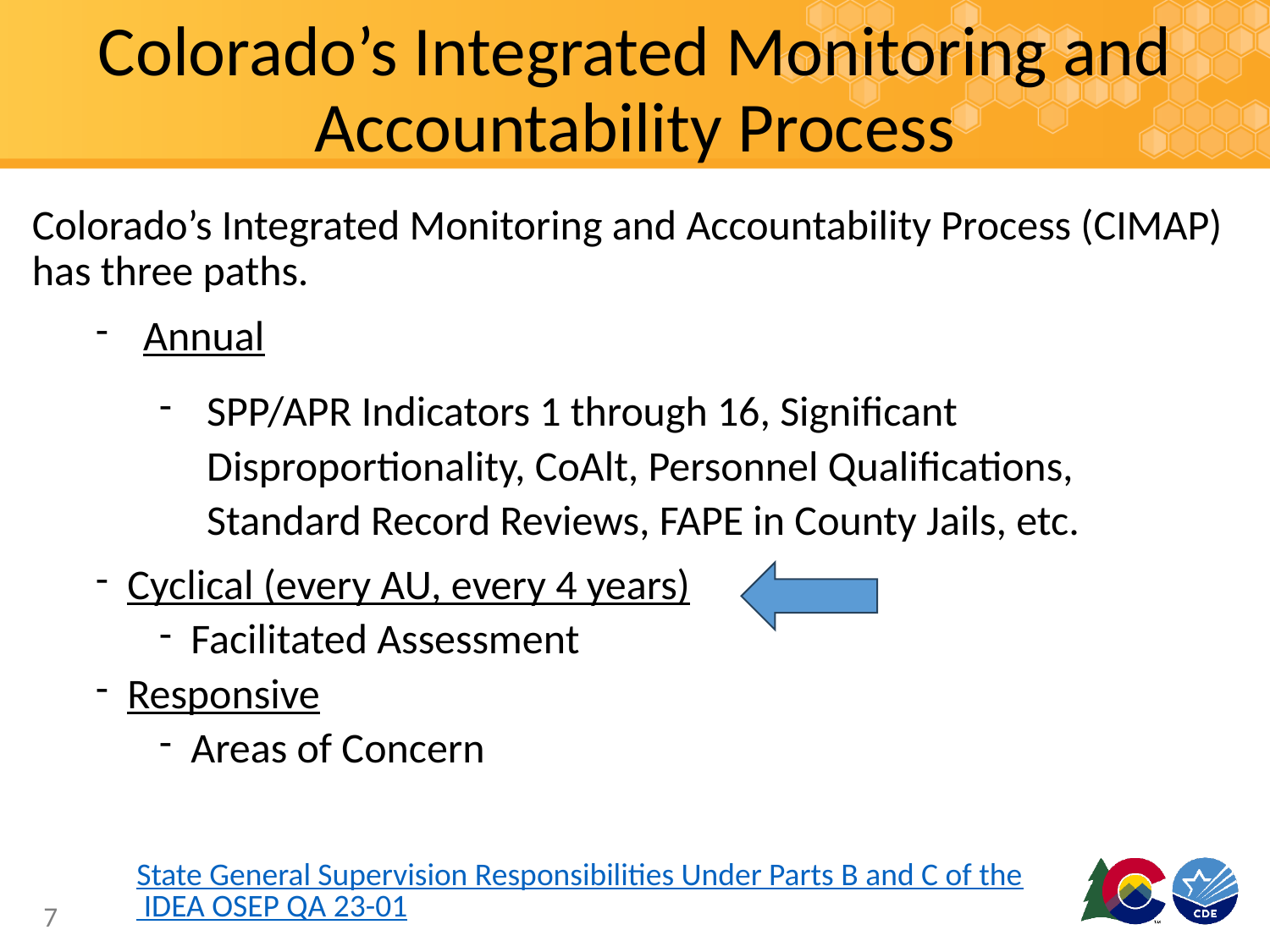

# Colorado’s Integrated Monitoring and Accountability Process
Colorado’s Integrated Monitoring and Accountability Process (CIMAP) has three paths.
Annual
SPP/APR Indicators 1 through 16, Significant Disproportionality, CoAlt, Personnel Qualifications, Standard Record Reviews, FAPE in County Jails, etc.
Cyclical (every AU, every 4 years)
Facilitated Assessment
Responsive
Areas of Concern

State General Supervision Responsibilities Under Parts B and C of the IDEA OSEP QA 23-01
7